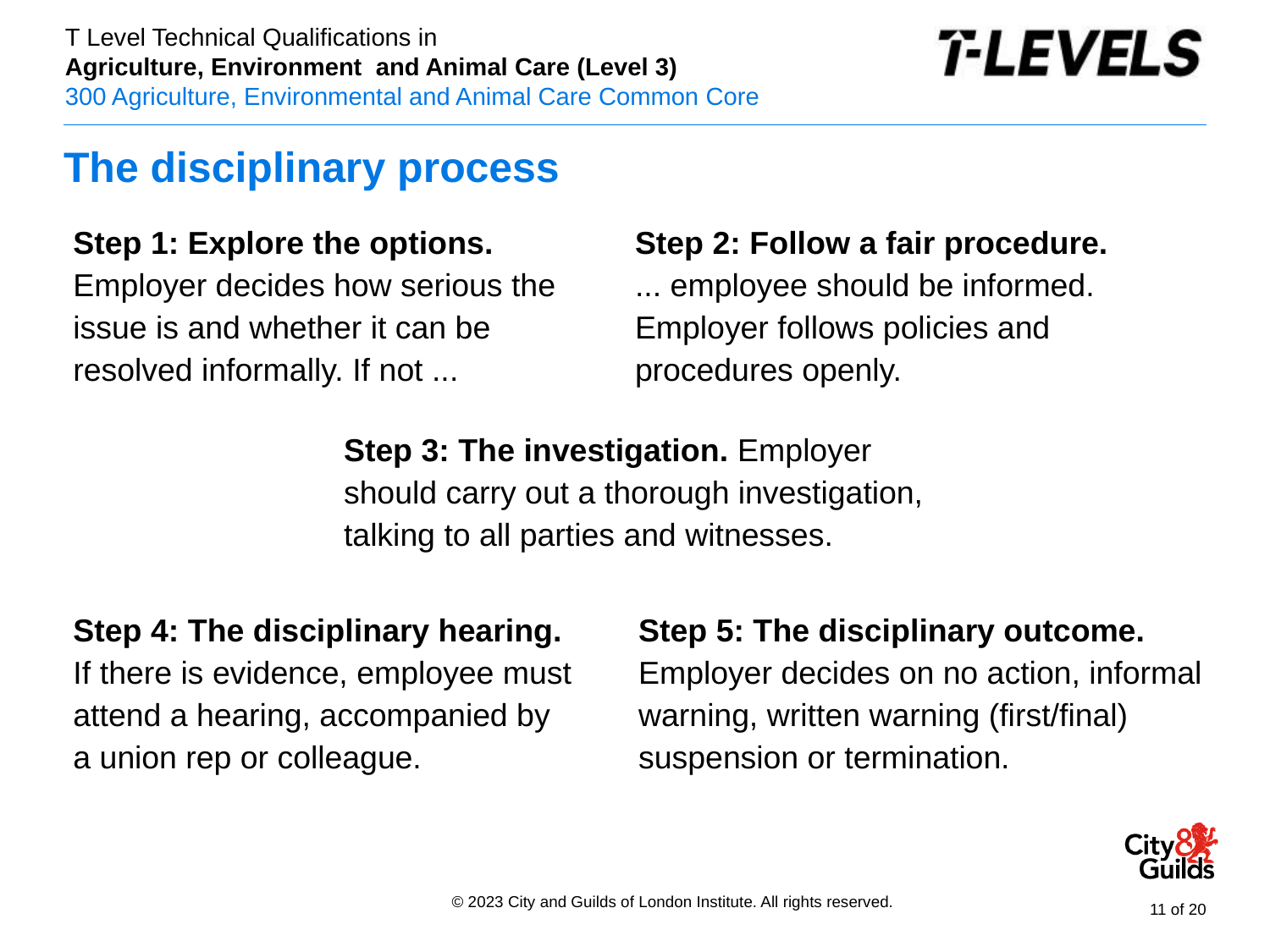

# The disciplinary process
Step 1: Explore the options. Employer decides how serious the issue is and whether it can be resolved informally. If not ...

Step 2: Follow a fair procedure.
... employee should be informed. Employer follows policies and procedures openly.
.

Step 3: The investigation. Employer should carry out a thorough investigation, talking to all parties and witnesses.

Step 4: The disciplinary hearing. If there is evidence, employee must attend a hearing, accompanied by a union rep or colleague.

Step 5: The disciplinary outcome. Employer decides on no action, informal warning, written warning (first/final) suspension or termination.